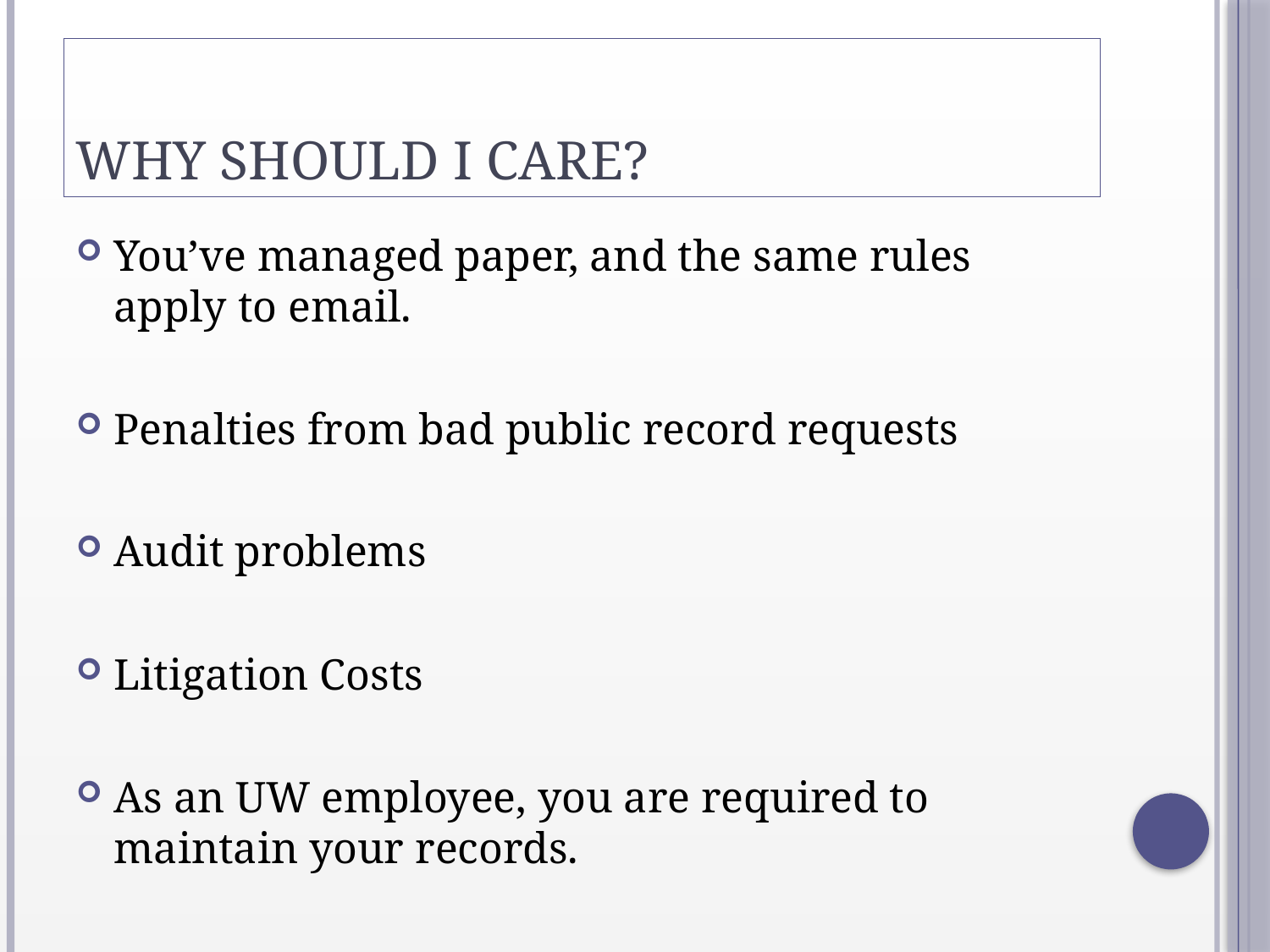

# Why should I care?
You’ve managed paper, and the same rules apply to email.

Penalties from bad public record requests

Audit problems

Litigation Costs

As an UW employee, you are required to maintain your records.